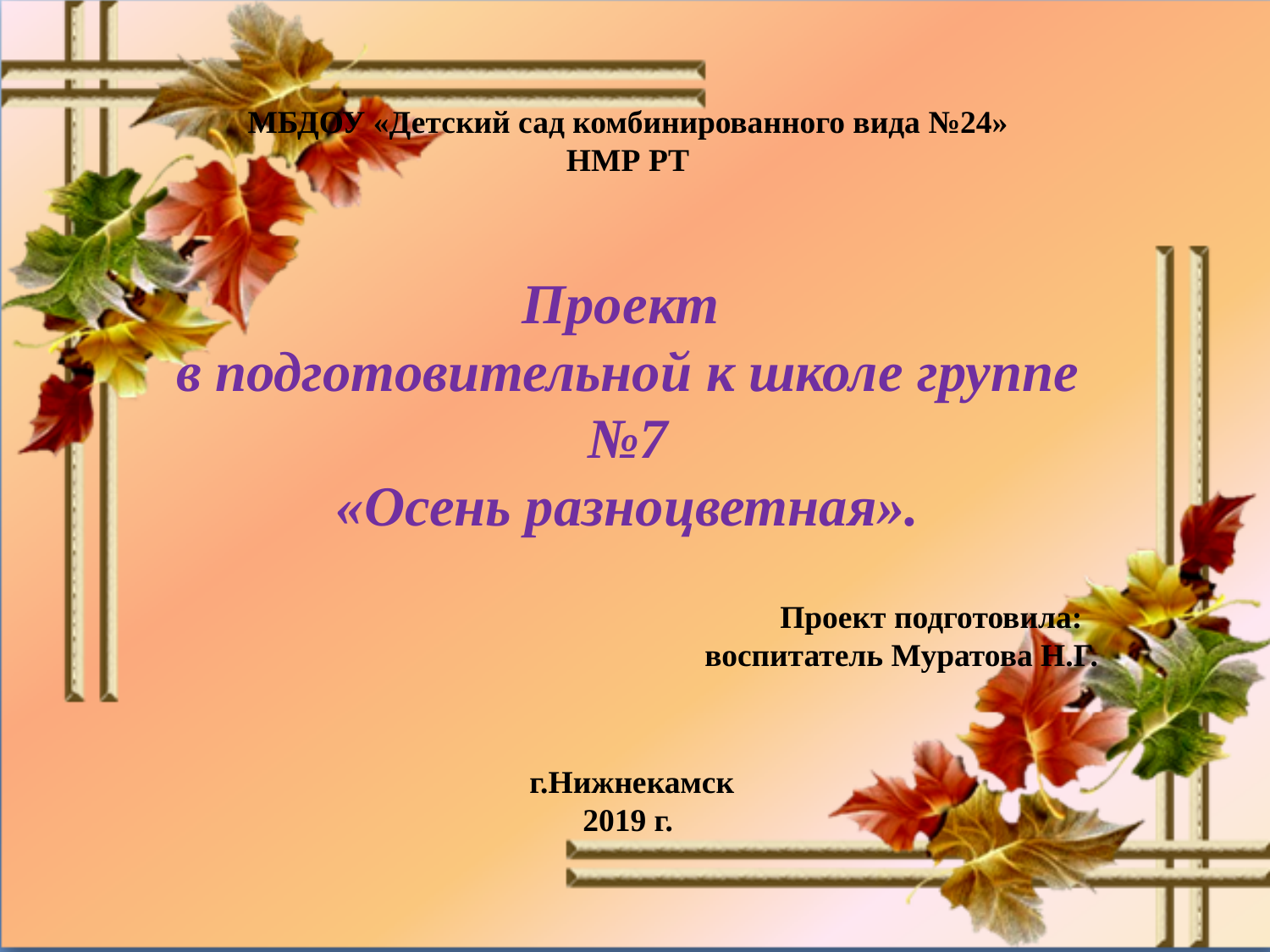

МБДОУ «Детский сад комбинированного вида №24»
НМР РТ

Проект
в подготовительной к школе группе №7
«Осень разноцветная».

Проект подготовила:
воспитатель Муратова Н.Г.

 г.Нижнекамск
2019 г.